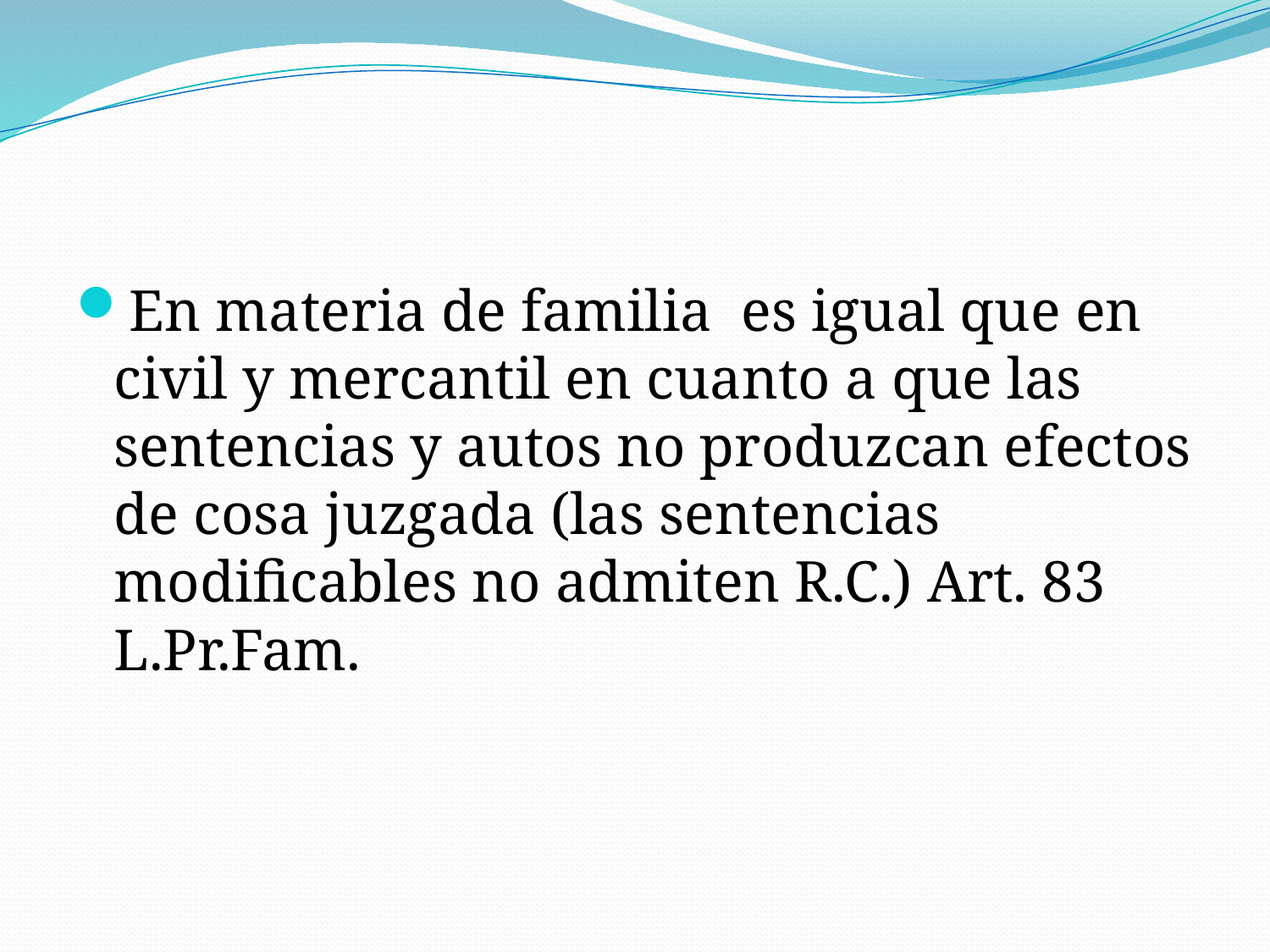

#
En materia de familia  es igual que en civil y mercantil en cuanto a que las sentencias y autos no produzcan efectos de cosa juzgada (las sentencias modificables no admiten R.C.) Art. 83 L.Pr.Fam.